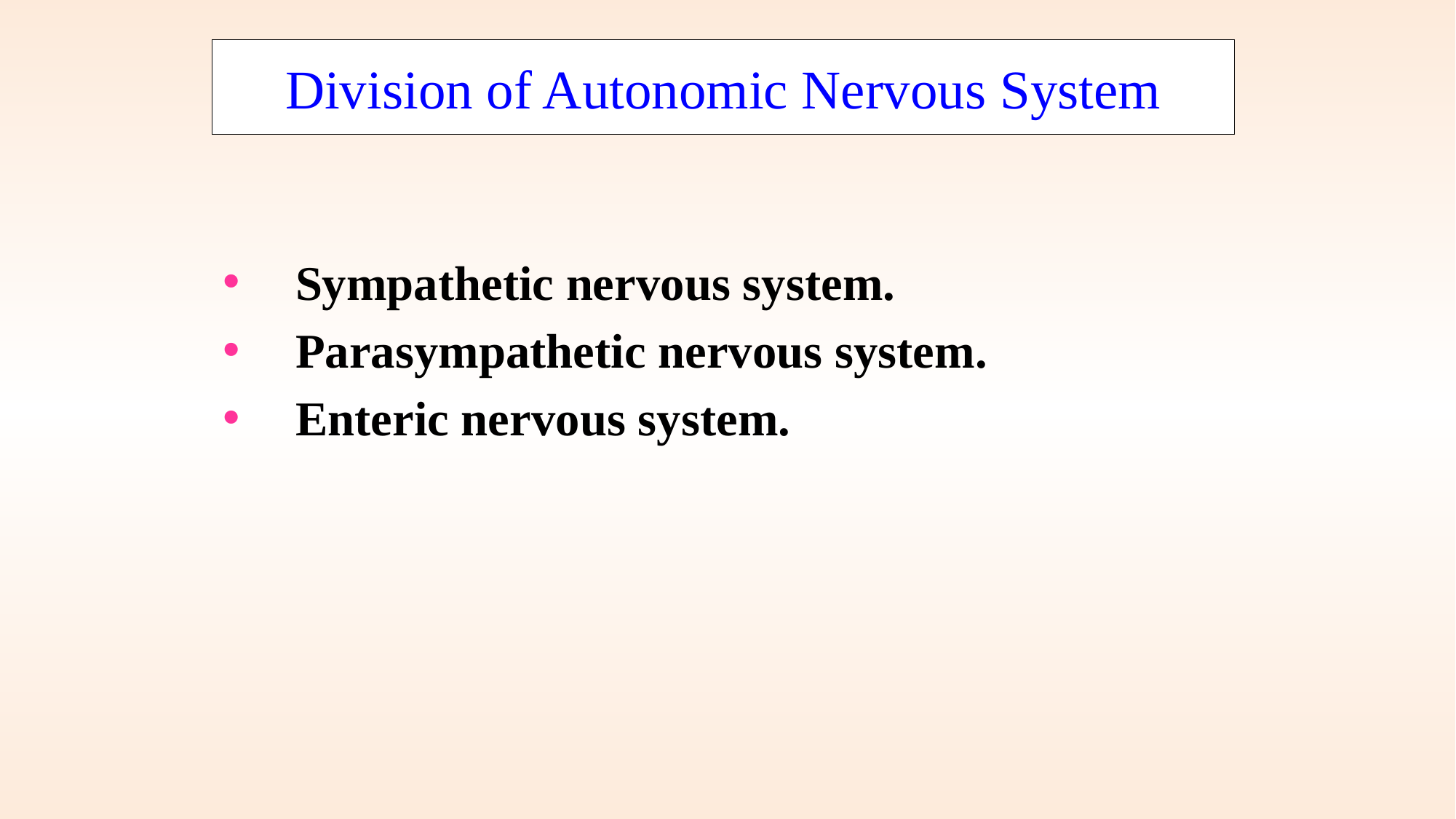

# Division of Autonomic Nervous System
Sympathetic nervous system.
Parasympathetic nervous system.
Enteric nervous system.